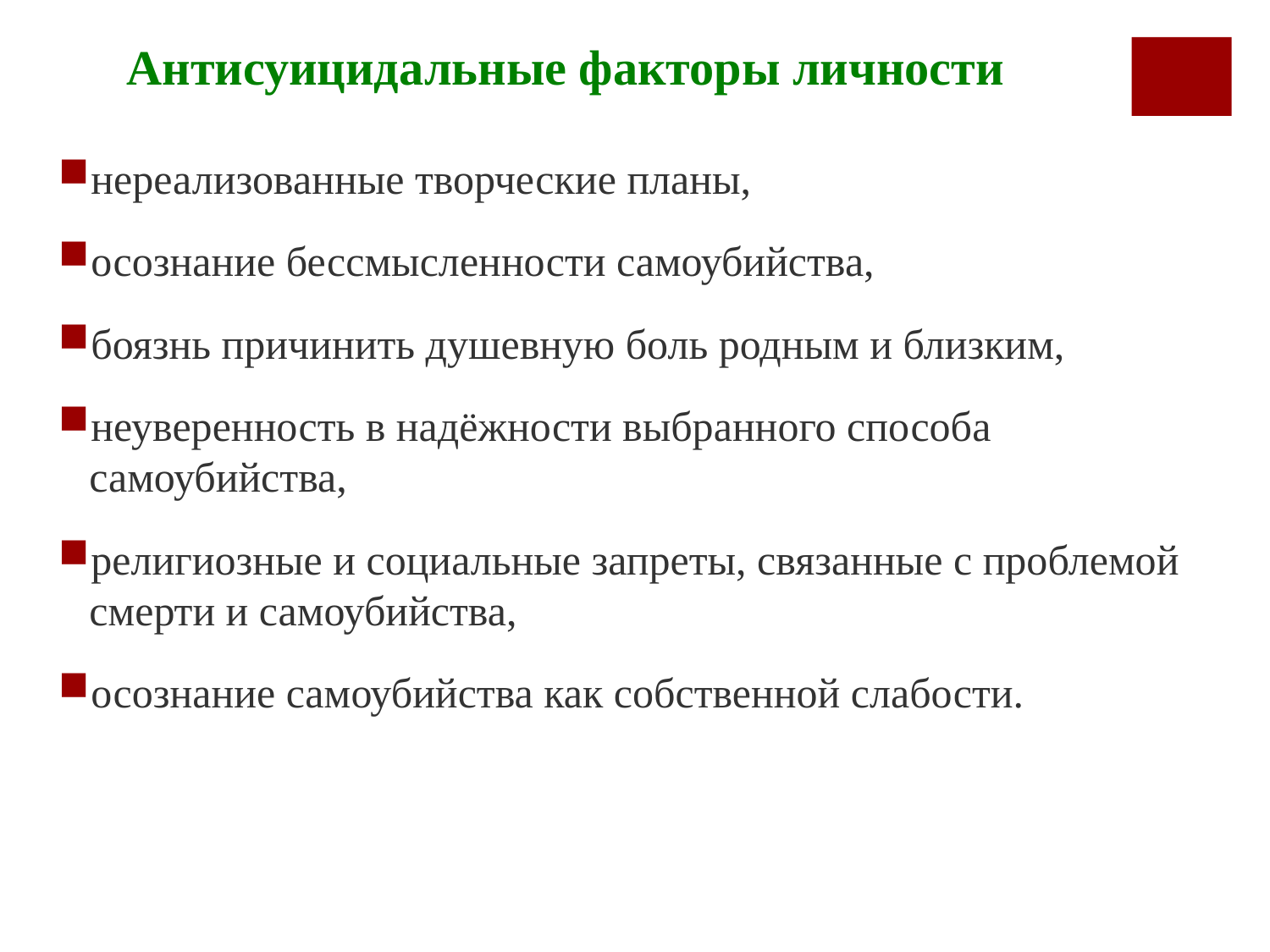

Антисуицидальные факторы личности
нереализованные творческие планы,
осознание бессмысленности самоубийства,
боязнь причинить душевную боль родным и близким,
неуверенность в надёжности выбранного способа самоубийства,
религиозные и социальные запреты, связанные с проблемой смерти и самоубийства,
осознание самоубийства как собственной слабости.